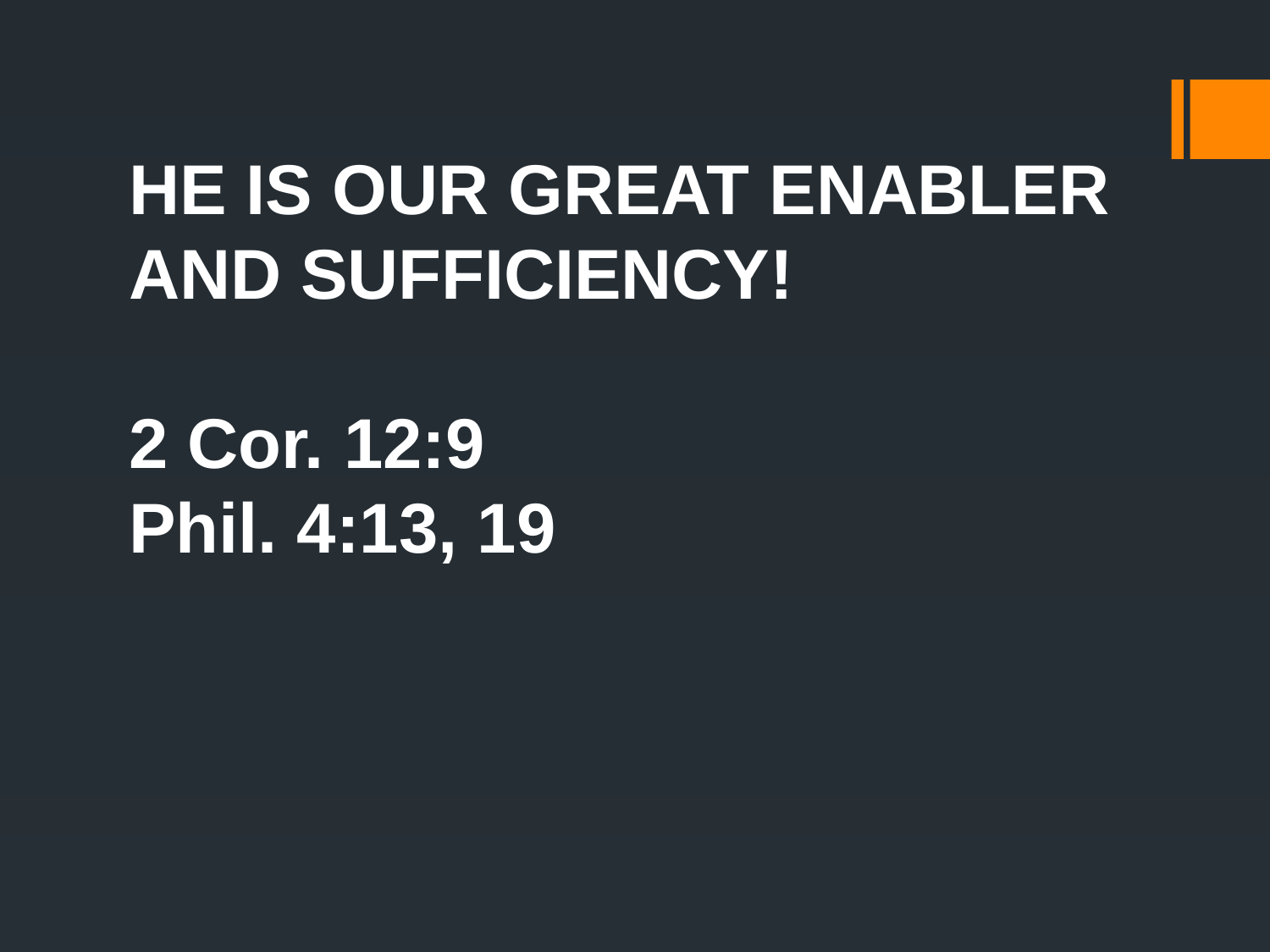

HE IS OUR GREAT ENABLER AND SUFFICIENCY!

2 Cor. 12:9
Phil. 4:13, 19